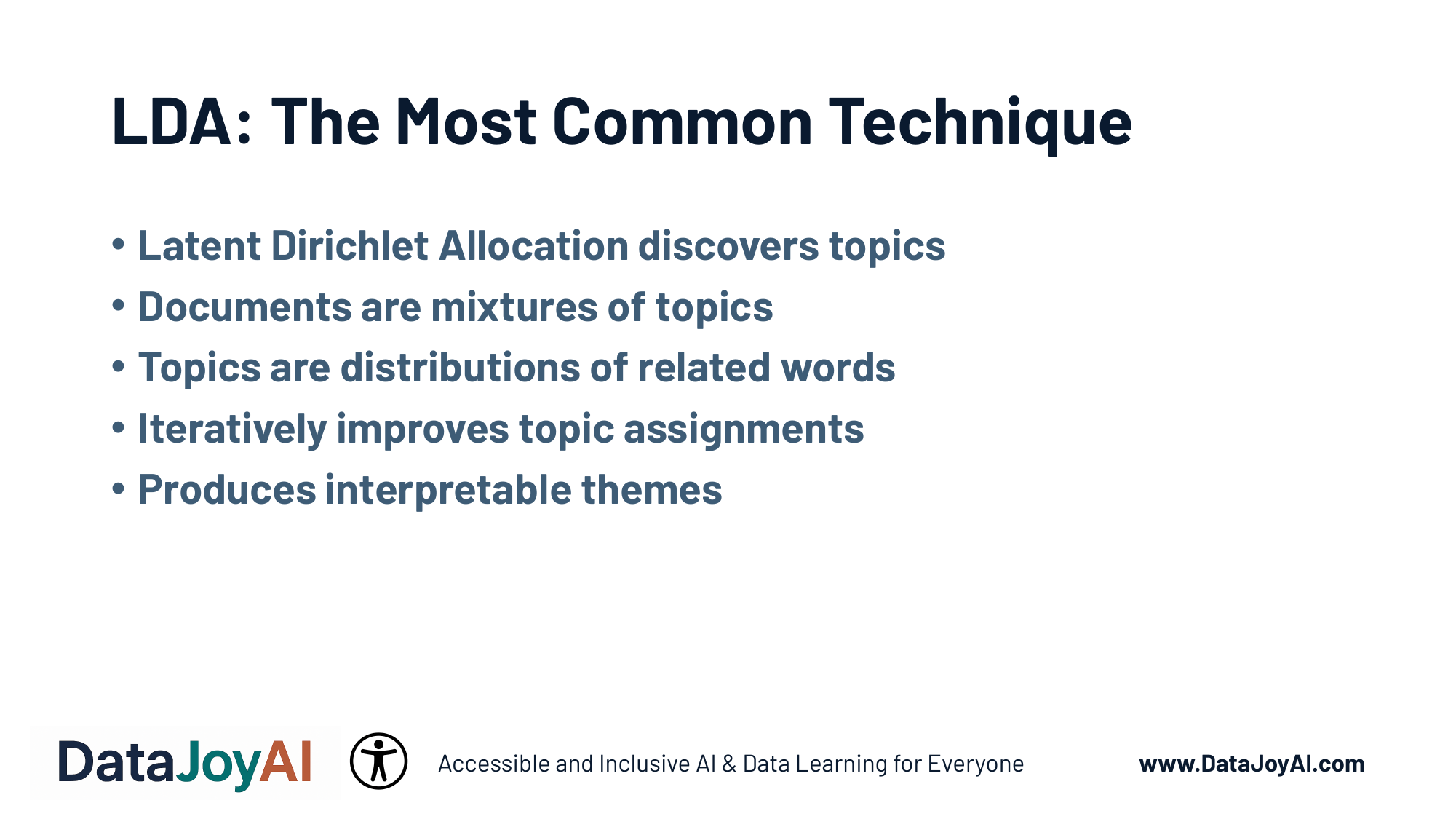

# LDA: The Most Common Technique
Latent Dirichlet Allocation discovers topics
Documents are mixtures of topics
Topics are distributions of related words
Iteratively improves topic assignments
Produces interpretable themes